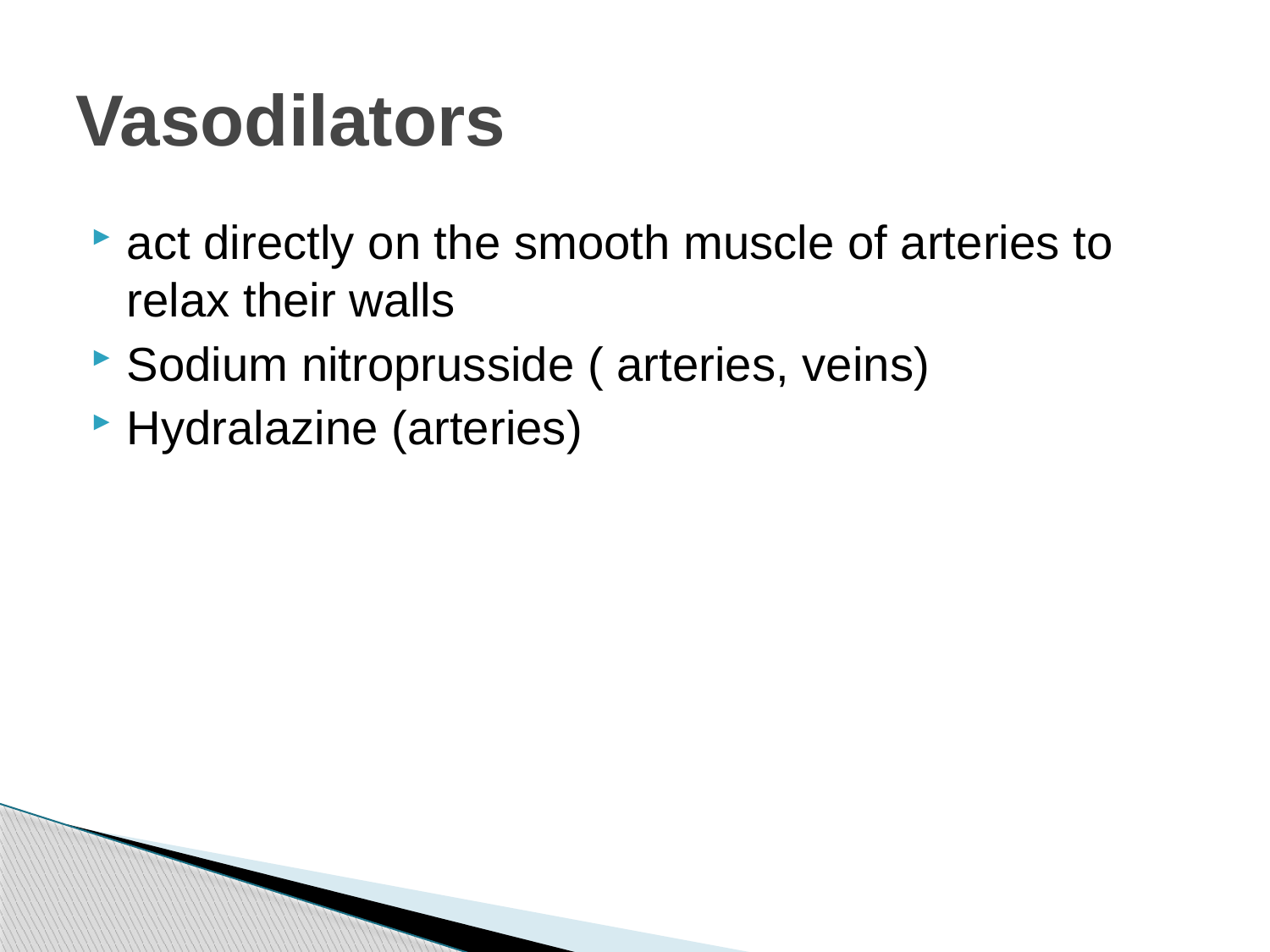

# Vasodilators
act directly on the smooth muscle of arteries to relax their walls
Sodium nitroprusside ( arteries, veins)
Hydralazine (arteries)